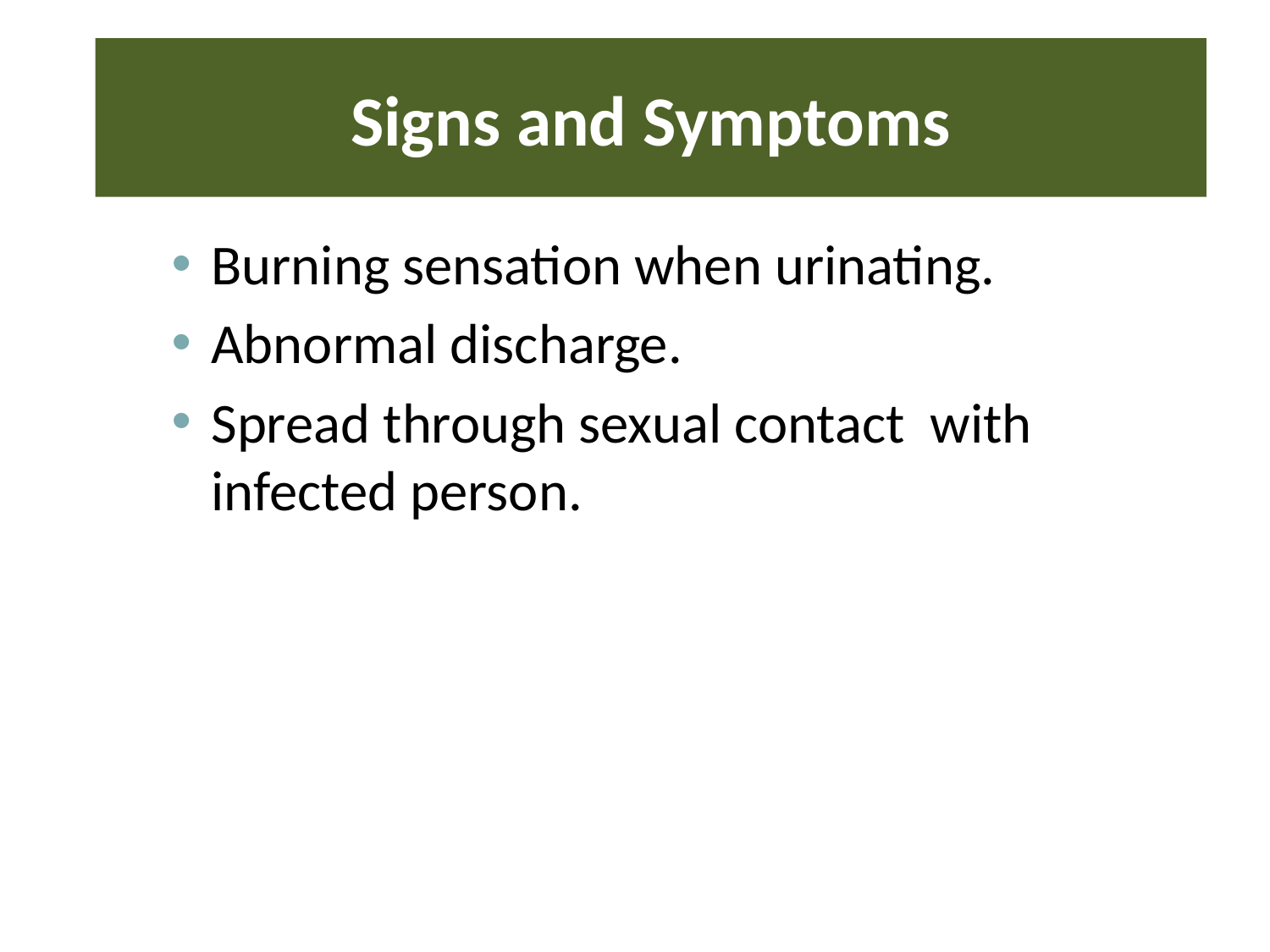

# Signs and Symptoms
Burning sensation when urinating.
Abnormal discharge.
Spread through sexual contact  with infected person.